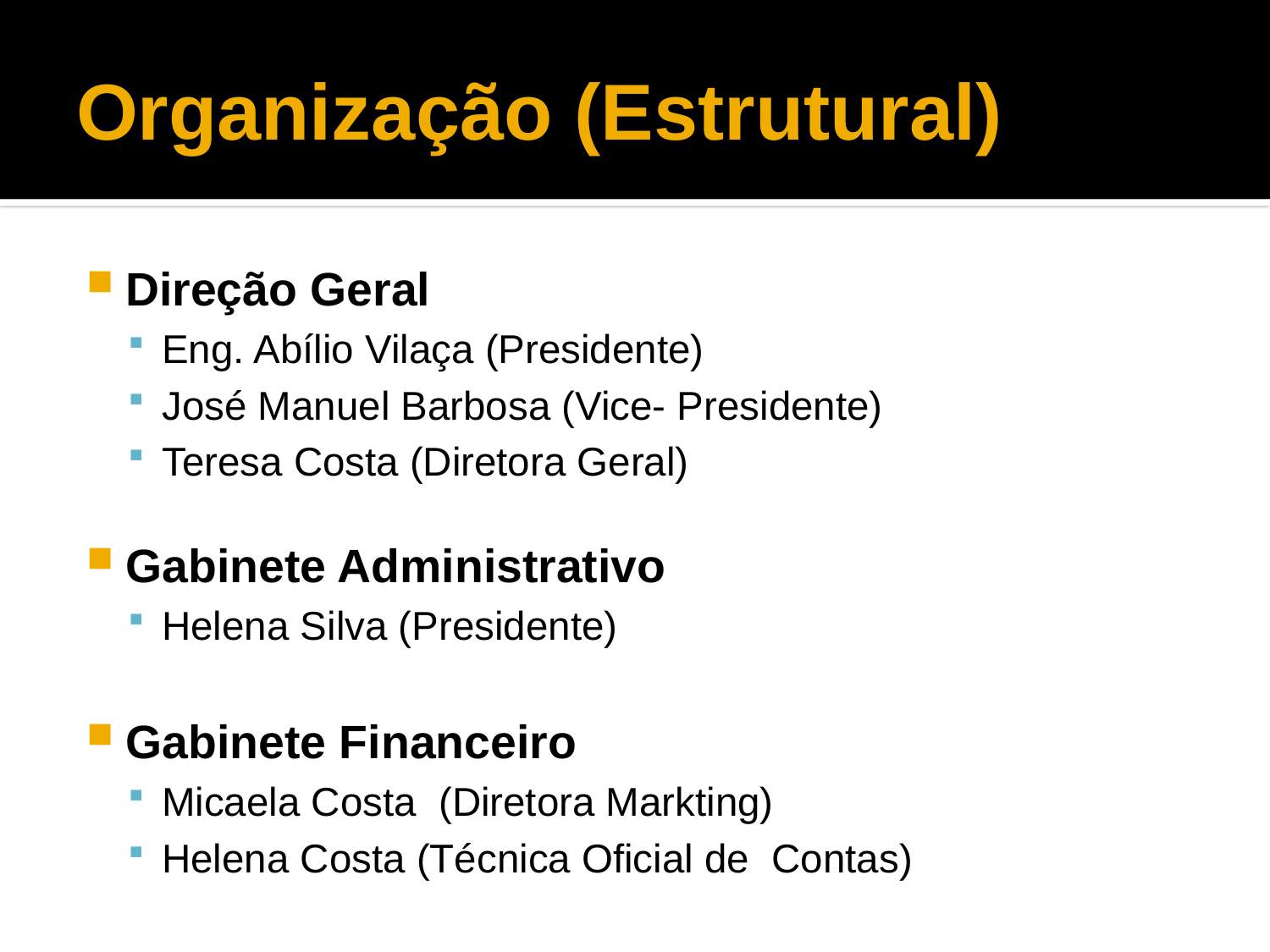

# Organização (Estrutural)
Direção Geral
Eng. Abílio Vilaça (Presidente)
José Manuel Barbosa (Vice- Presidente)
Teresa Costa (Diretora Geral)

Gabinete Administrativo
Helena Silva (Presidente)

Gabinete Financeiro
Micaela Costa  (Diretora Markting)
Helena Costa (Técnica Oficial de  Contas)